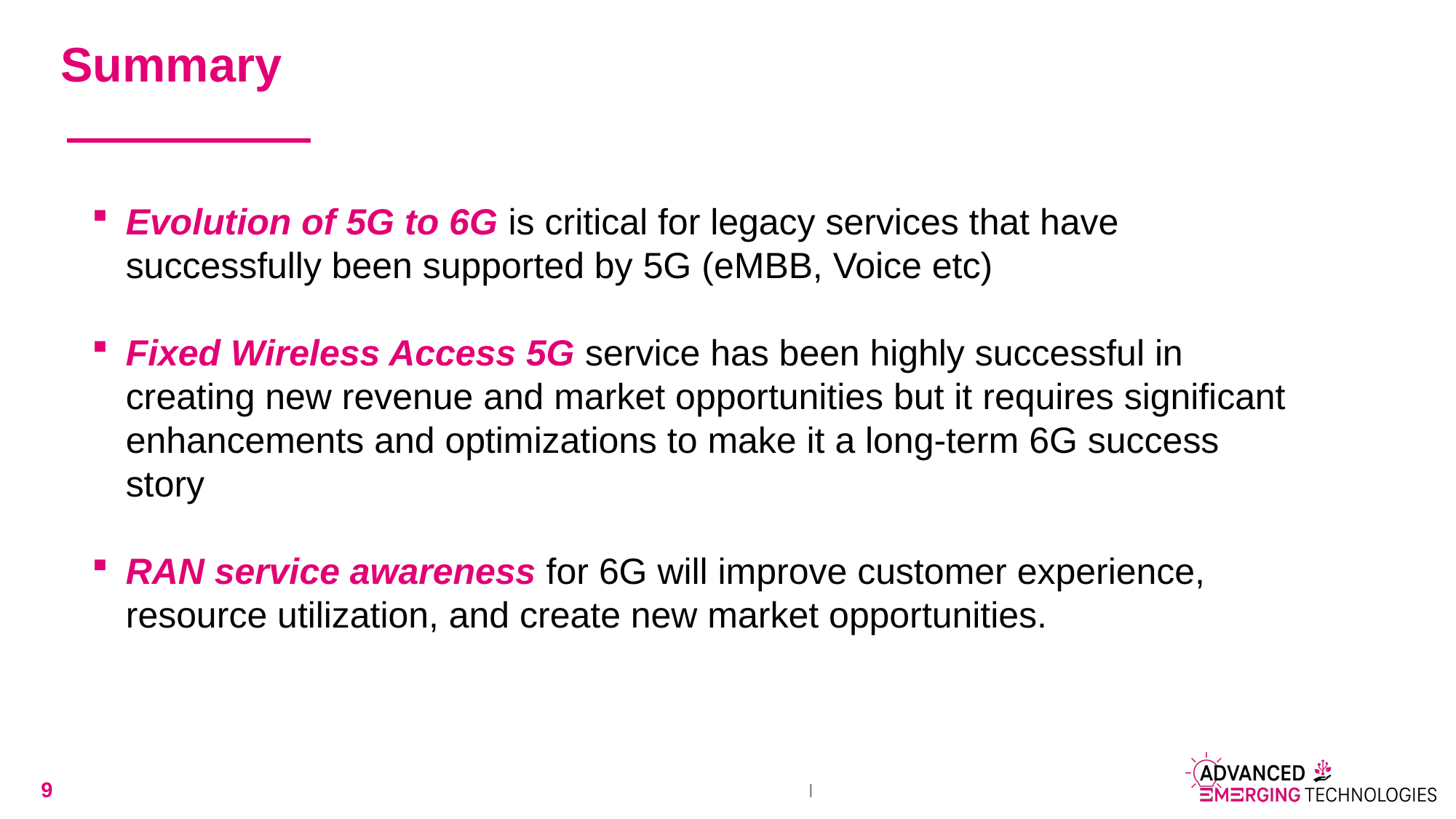

Summary
Evolution of 5G to 6G is critical for legacy services that have successfully been supported by 5G (eMBB, Voice etc)

Fixed Wireless Access 5G service has been highly successful in creating new revenue and market opportunities but it requires significant enhancements and optimizations to make it a long-term 6G success story

RAN service awareness for 6G will improve customer experience, resource utilization, and create new market opportunities.